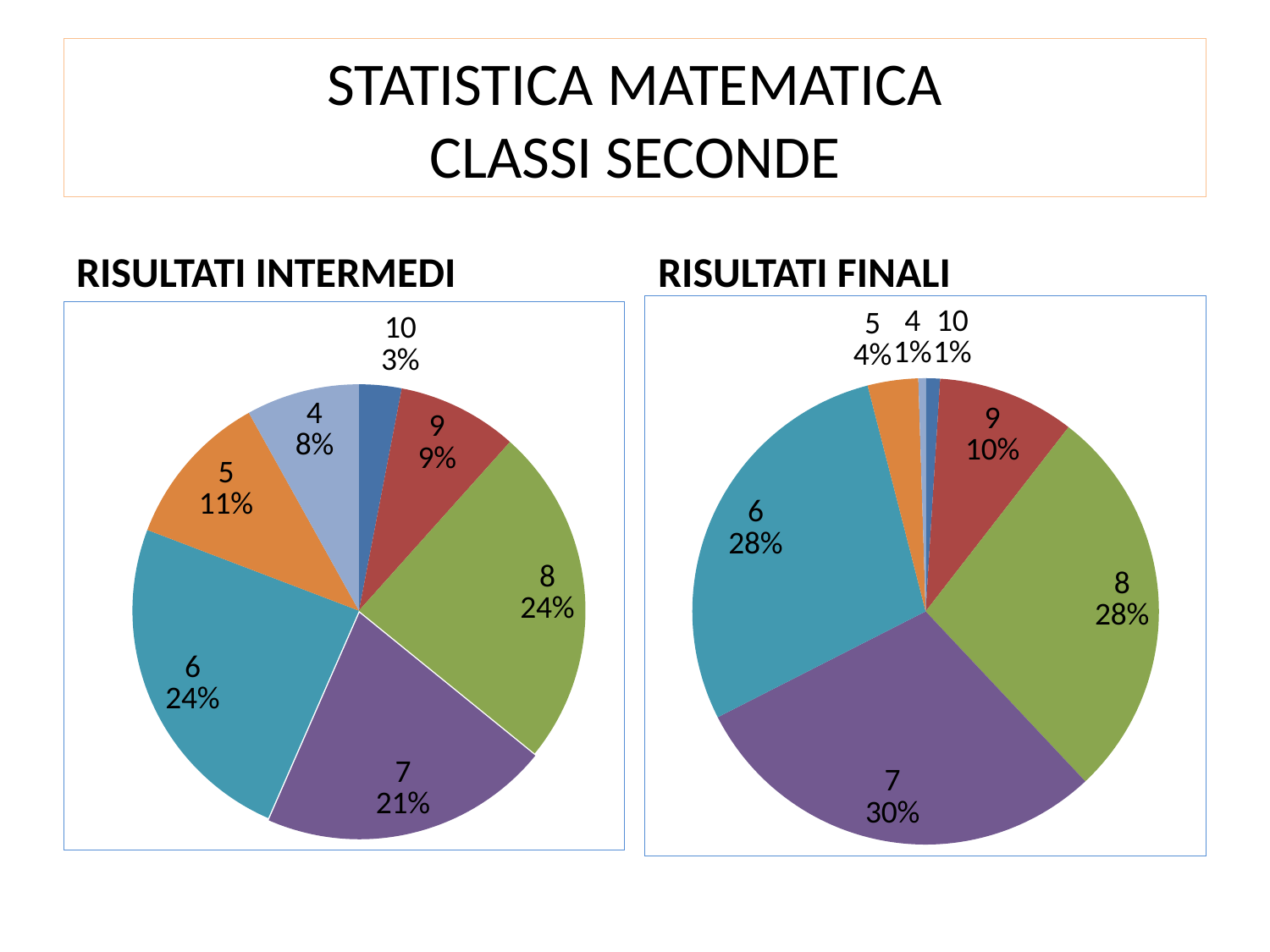

# STATISTICA MATEMATICA CLASSI SECONDE
RISULTATI INTERMEDI
RISULTATI FINALI

### Chart

| Category | C.SECONDE |
|---|---|
| 10 | 2.0 |
| 9 | 19.0 |
| 8 | 55.0 |
| 7 | 59.0 |
| 6 | 57.0 |
| 5 | 7.0 |
| 4 | 1.0 |

### Chart

| Category | C.SECONDE |
|---|---|
| 10 | 6.0 |
| 9 | 17.0 |
| 8 | 48.0 |
| 7 | 41.0 |
| 6 | 48.0 |
| 5 | 22.0 |
| 4 | 16.0 |